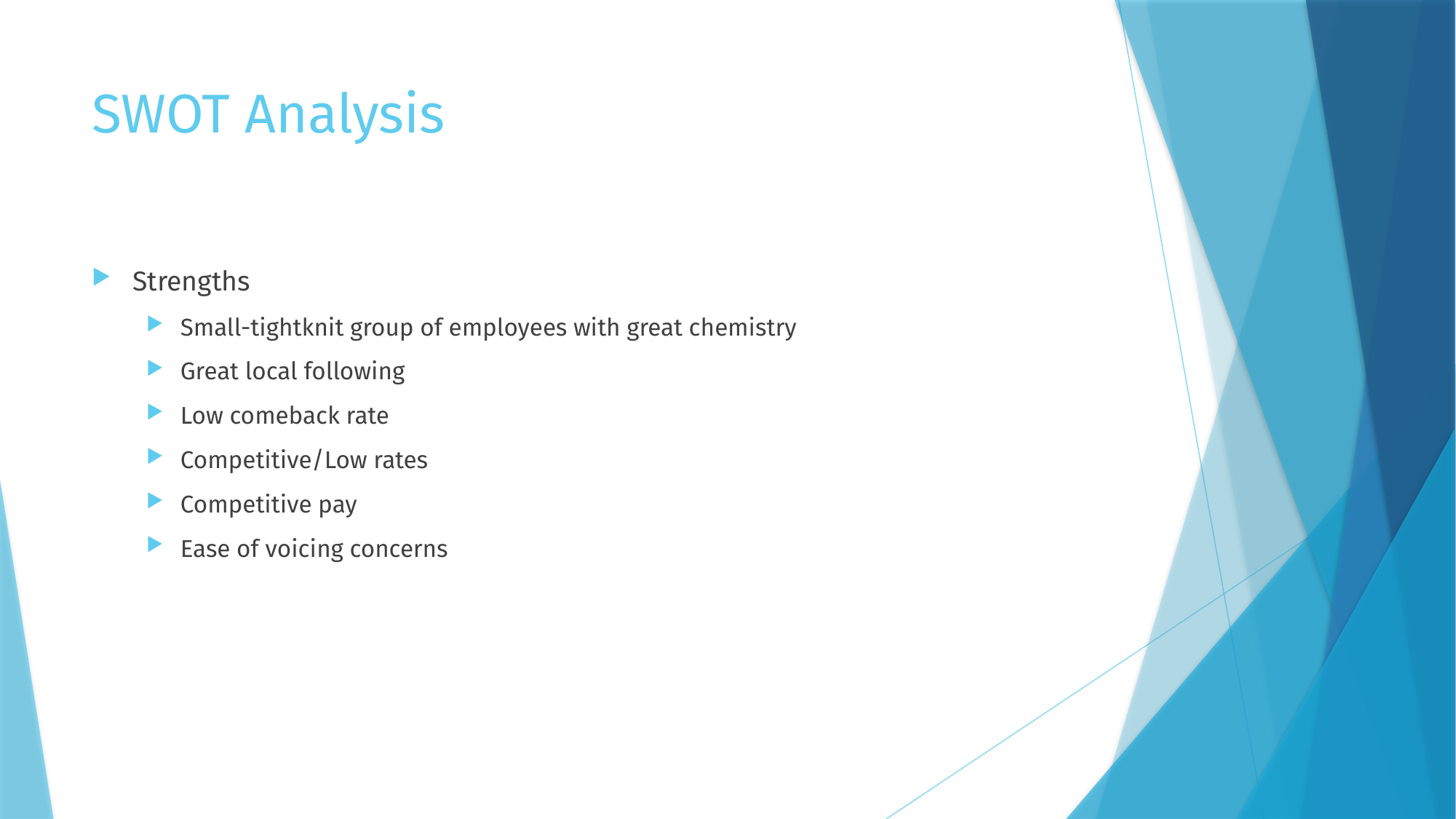

# SWOT Analysis
Strengths
Small-tightknit group of employees with great chemistry
Great local following
Low comeback rate
Competitive/Low rates
Competitive pay
Ease of voicing concerns